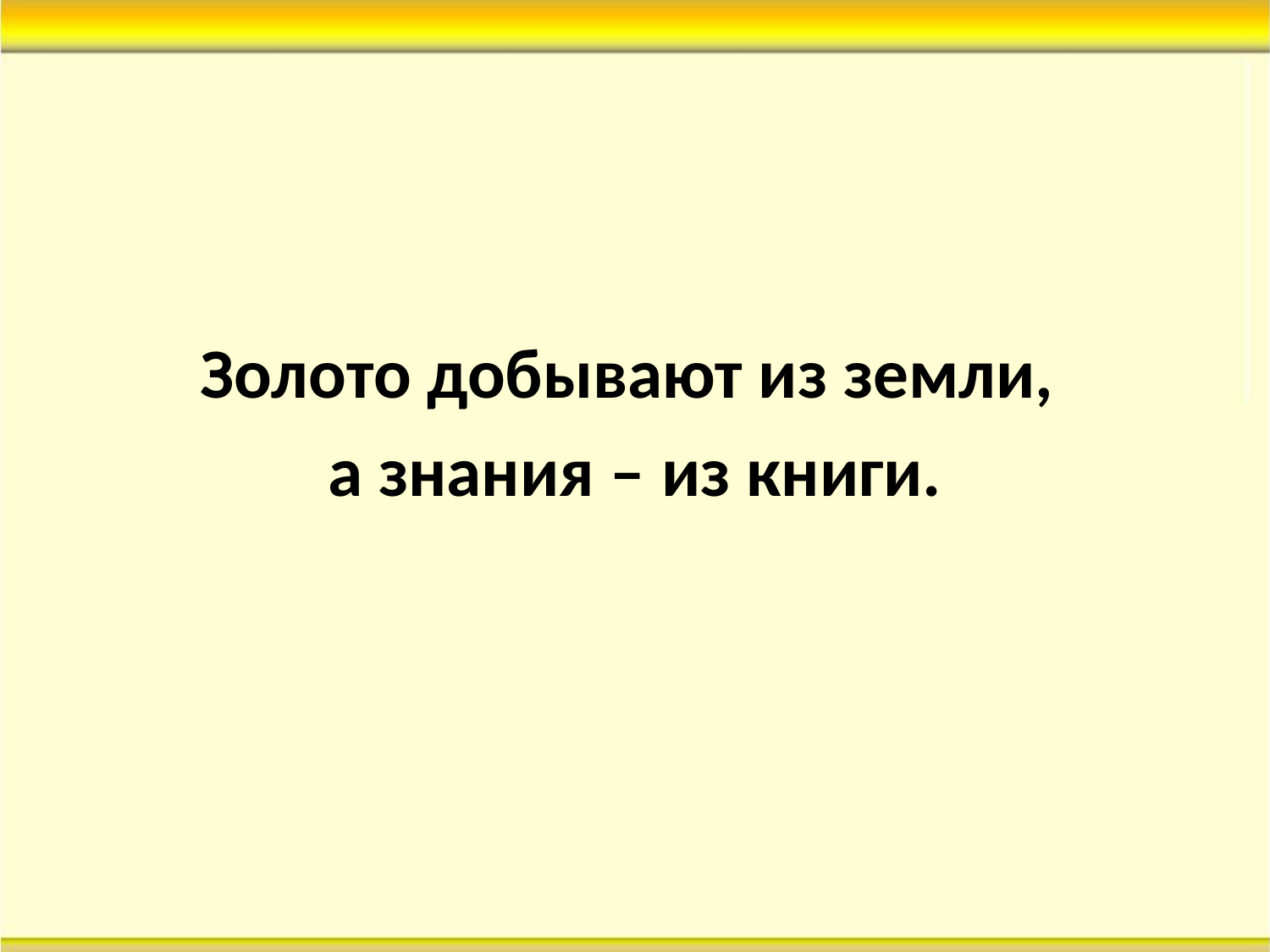

#

Золото добывают из земли,
а знания – из книги.